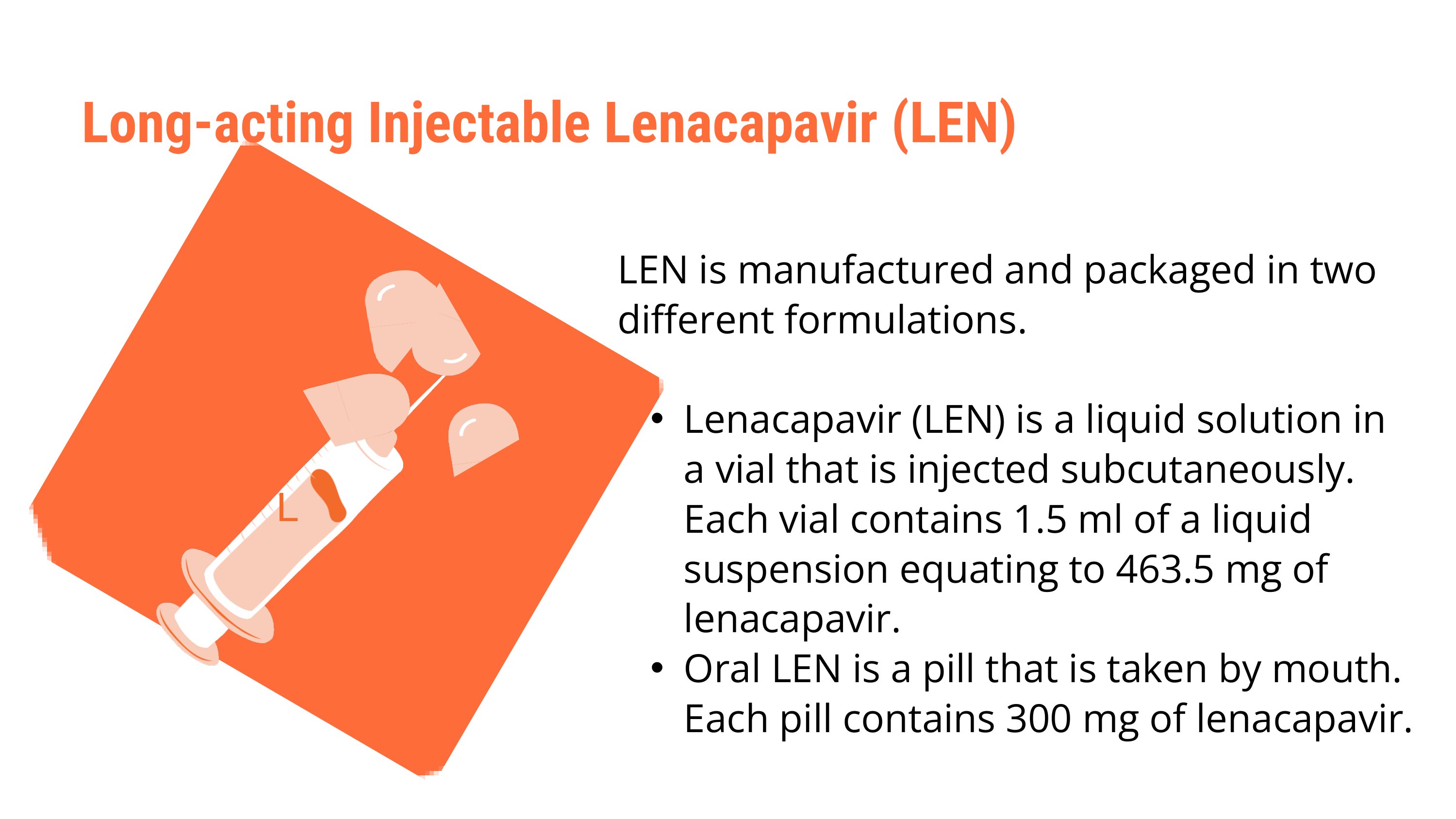

Long-acting Injectable Lenacapavir (LEN)

LEN is manufactured and packaged in two different formulations.

Lenacapavir (LEN) is a liquid solution in a vial that is injected subcutaneously. Each vial contains 1.5 ml of a liquid suspension equating to 463.5 mg of lenacapavir.
Oral LEN is a pill that is taken by mouth. Each pill contains 300 mg of lenacapavir.

L